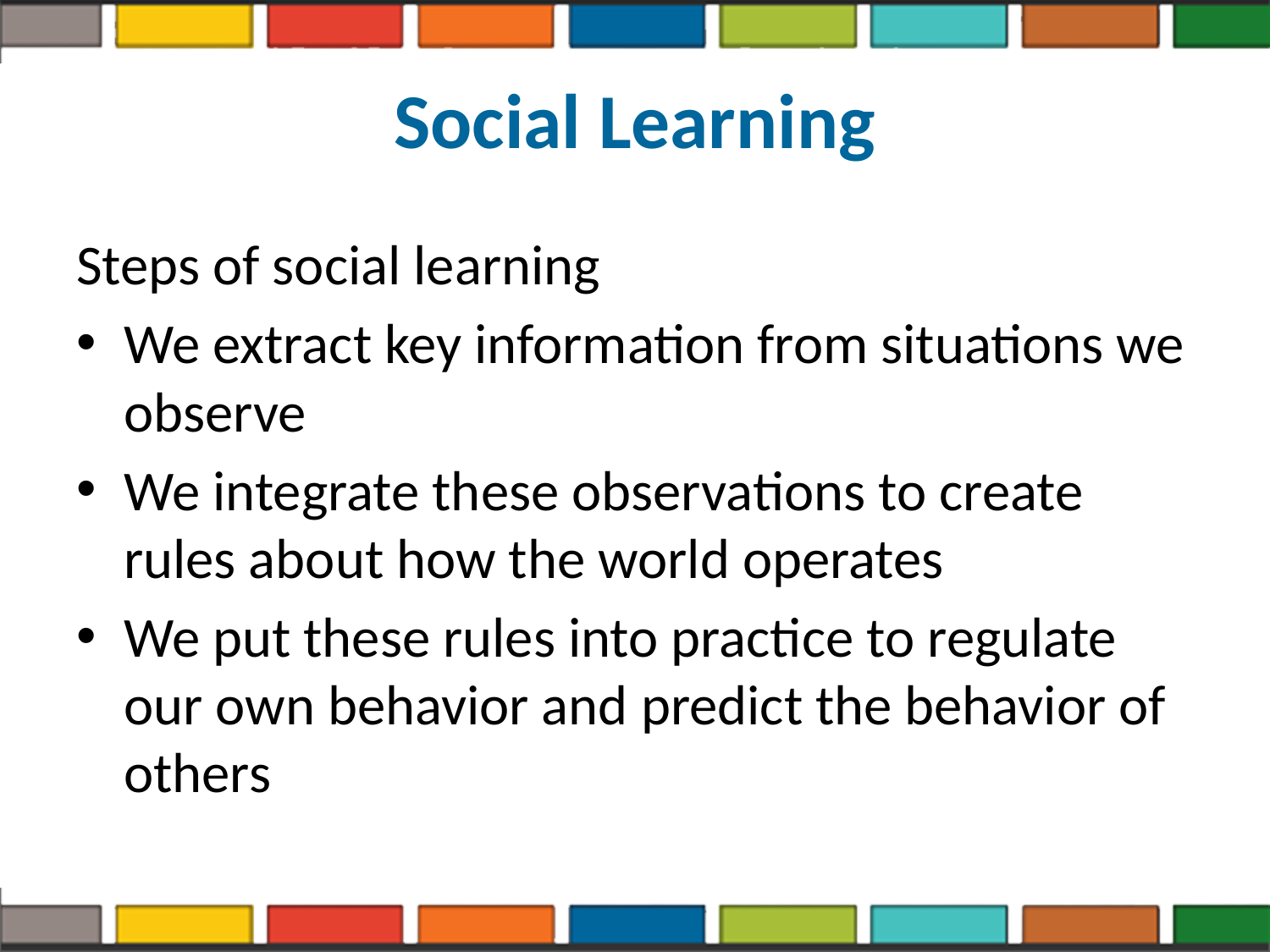

# Social Learning
Steps of social learning
We extract key information from situations we observe
We integrate these observations to create rules about how the world operates
We put these rules into practice to regulate our own behavior and predict the behavior of others